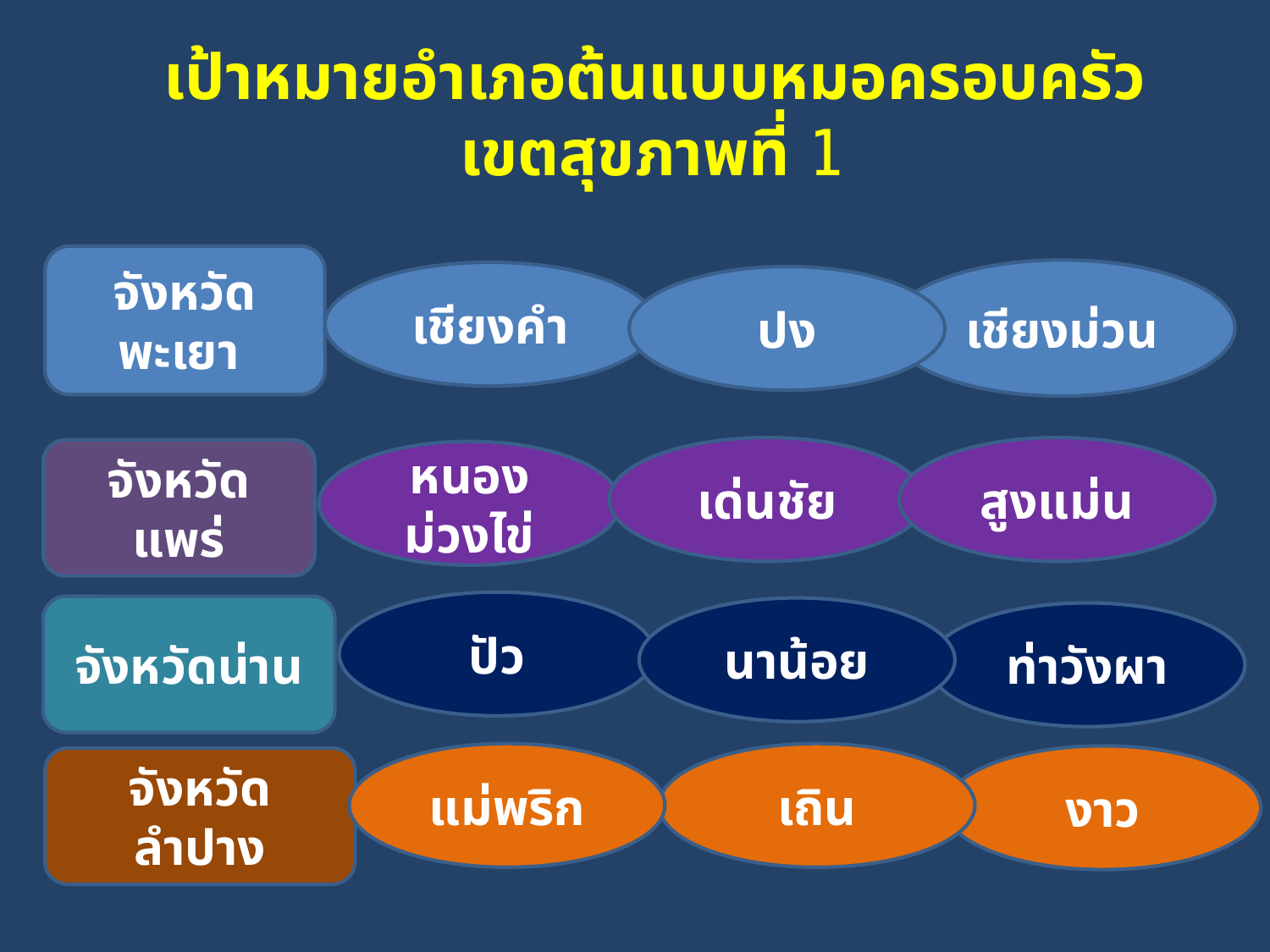

# เป้าหมายอำเภอต้นแบบหมอครอบครัว เขตสุขภาพที่ 1
จังหวัดพะเยา
เชียงม่วน
เชียงคำ
ปง
เด่นชัย
สูงแม่น
จังหวัดแพร่
หนองม่วงไข่
ปัว
จังหวัดน่าน
นาน้อย
ท่าวังผา
แม่พริก
เถิน
งาว
จังหวัดลำปาง